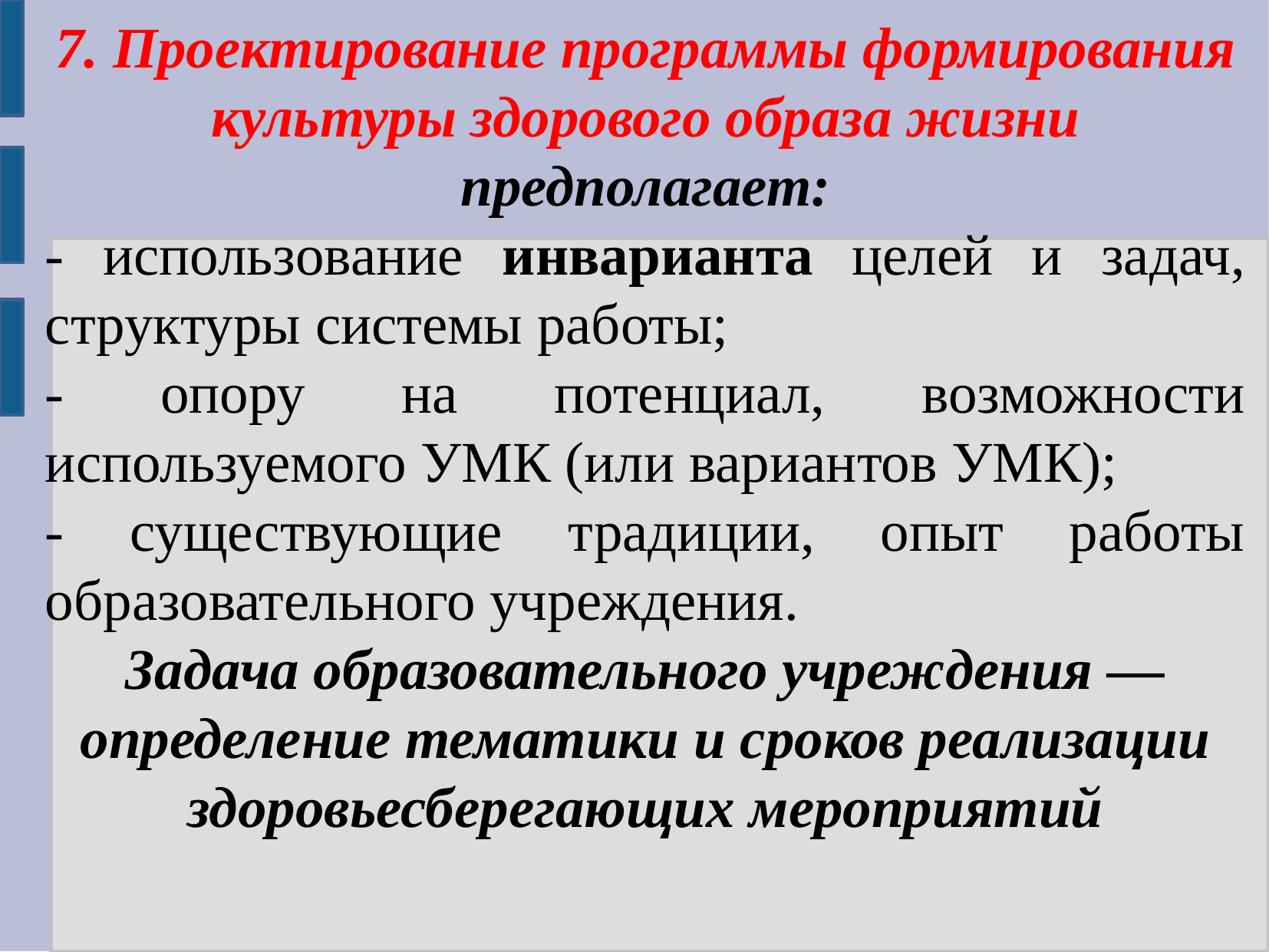

7. Проектирование программы формирования культуры здорового образа жизни предполагает:
- использование инварианта целей и задач, структуры системы работы;
- опору на потенциал, возможности используемого УМК (или вариантов УМК);
- существующие традиции, опыт работы образовательного учреждения.
Задача образовательного учреждения — определение тематики и сроков реализации здоровьесберегающих мероприятий